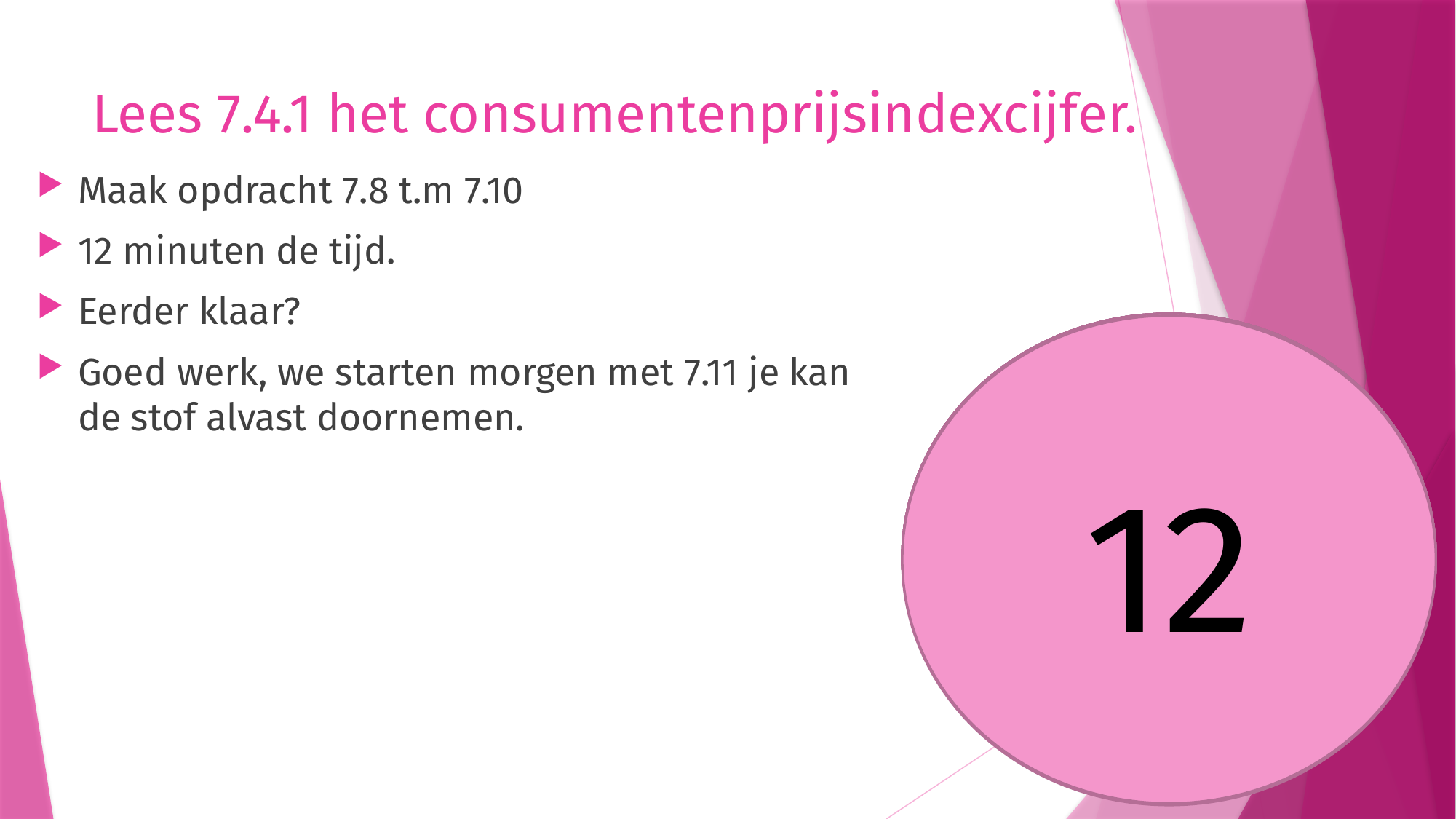

# Lees 7.4.1 het consumentenprijsindexcijfer.
Maak opdracht 7.8 t.m 7.10
12 minuten de tijd.
Eerder klaar?
Goed werk, we starten morgen met 7.11 je kan de stof alvast doornemen.
9
10
8
5
6
7
4
3
1
2
12
11